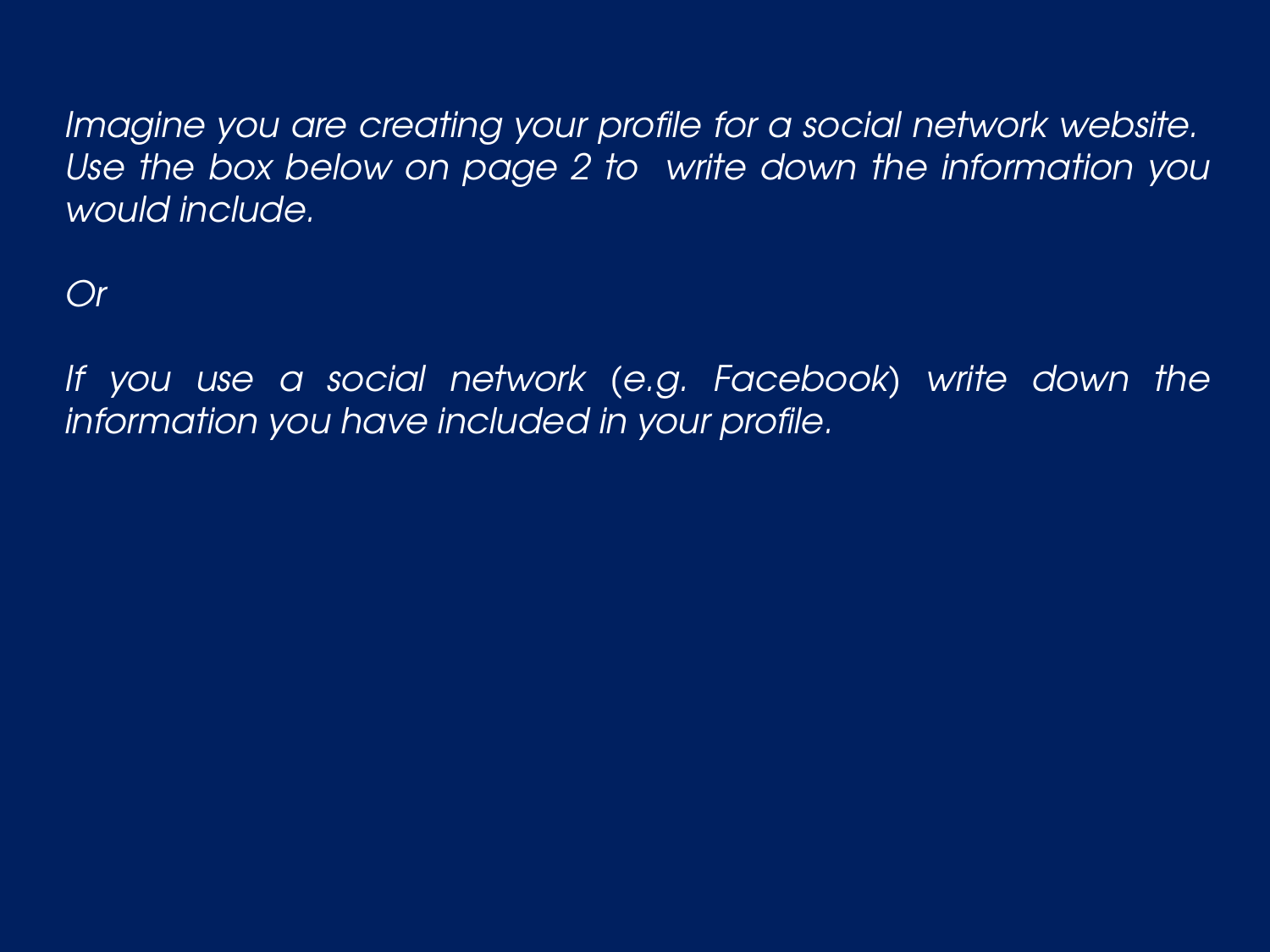

Imagine you are creating your profile for a social network website.  Use the box below on page 2 to  write down the information you would include.

Or

If you use a social network (e.g. Facebook) write down the information you have included in your profile.